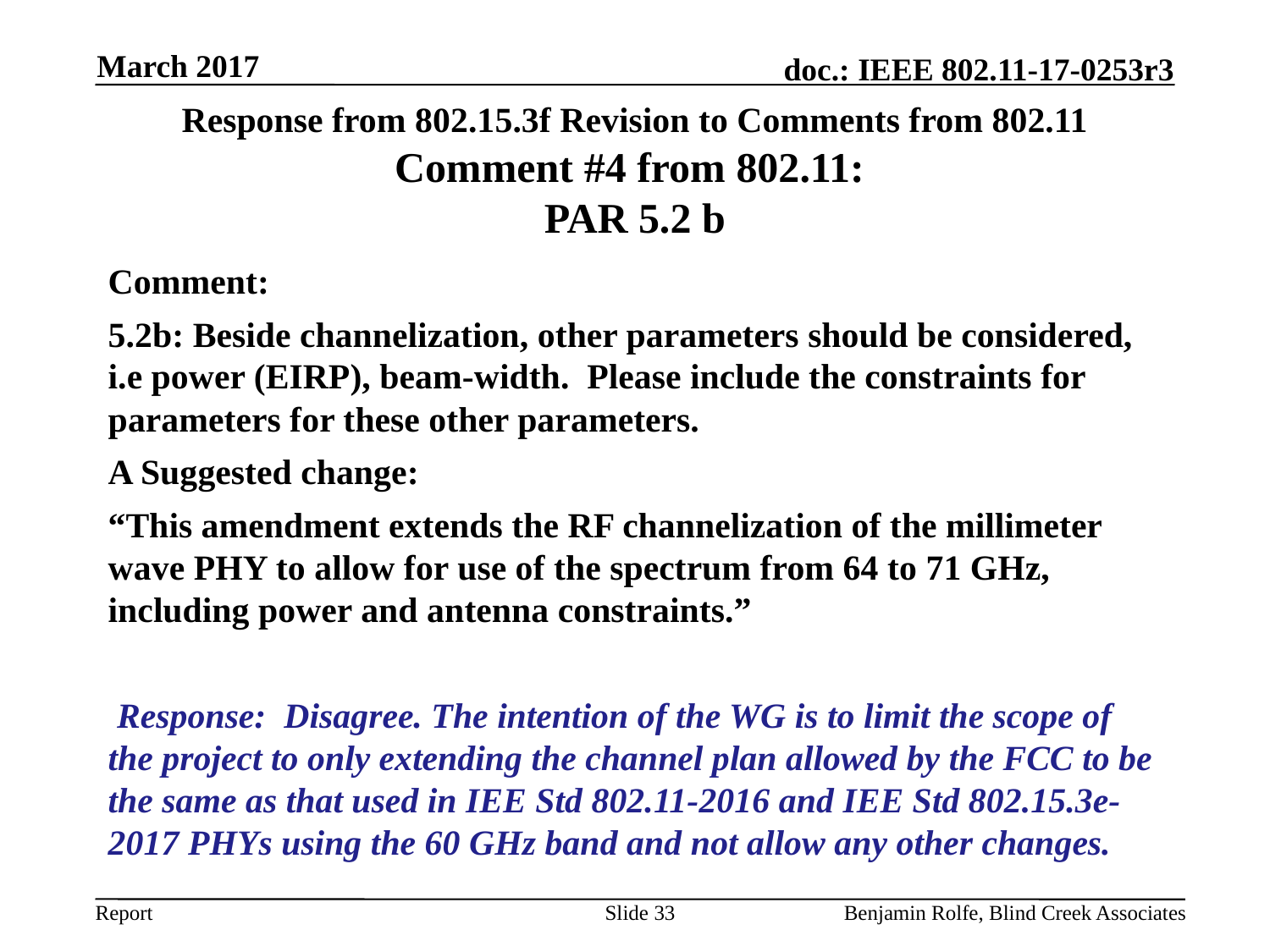

March 2017
# Response from 802.15.3f Revision to Comments from 802.11 Comment #4 from 802.11: PAR 5.2 b
Comment:
5.2b: Beside channelization, other parameters should be considered, i.e power (EIRP), beam-width.  Please include the constraints for parameters for these other parameters.
A Suggested change:
“This amendment extends the RF channelization of the millimeter wave PHY to allow for use of the spectrum from 64 to 71 GHz, including power and antenna constraints.”

 Response:  Disagree. The intention of the WG is to limit the scope of the project to only extending the channel plan allowed by the FCC to be the same as that used in IEE Std 802.11-2016 and IEE Std 802.15.3e-2017 PHYs using the 60 GHz band and not allow any other changes.
Slide 33
Benjamin Rolfe, Blind Creek Associates